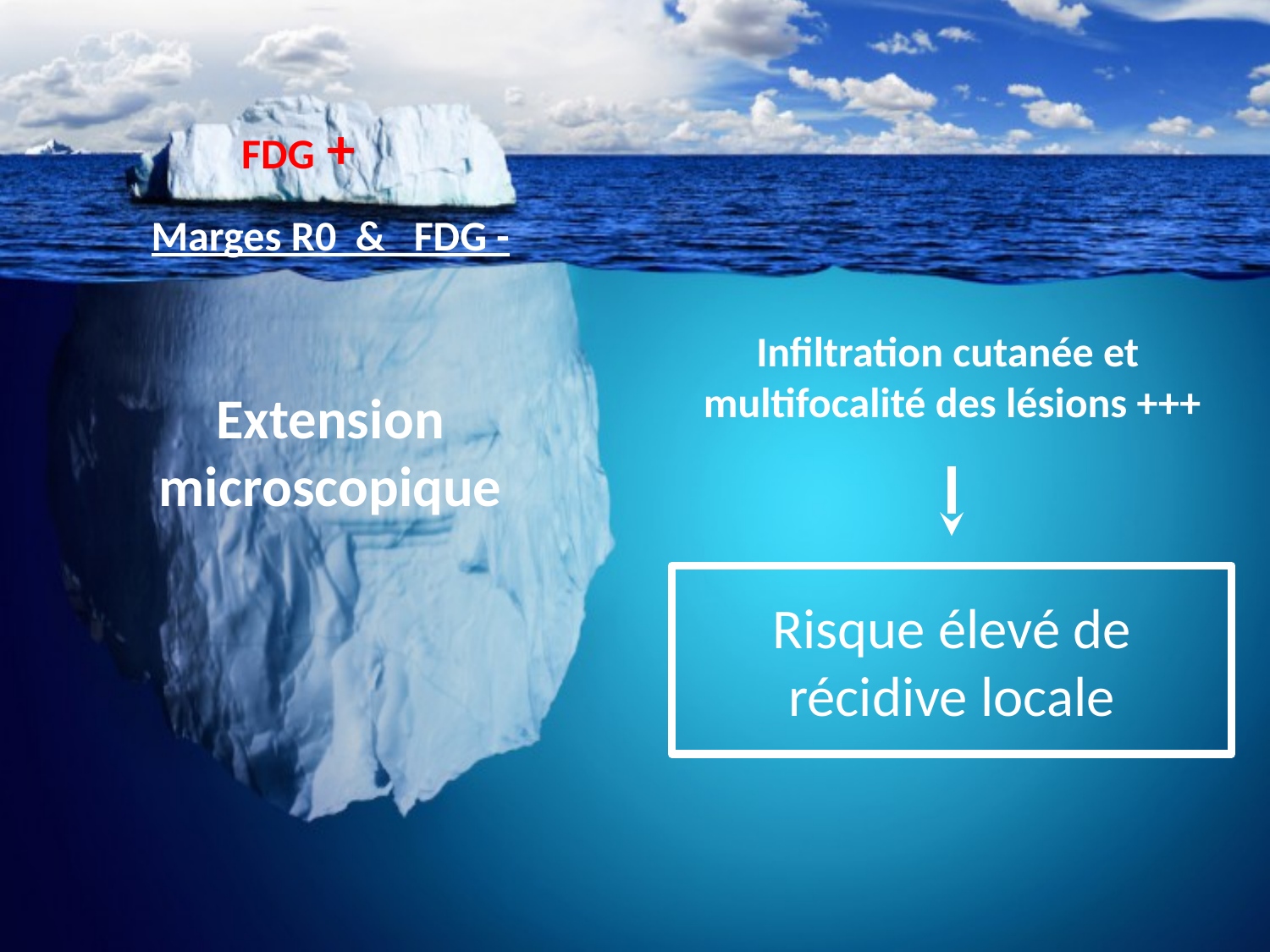

FDG +
Marges R0  &   FDG -
Infiltration cutanée et  multifocalité des lésions +++
Extension microscopique
# Risque élevé de récidive locale